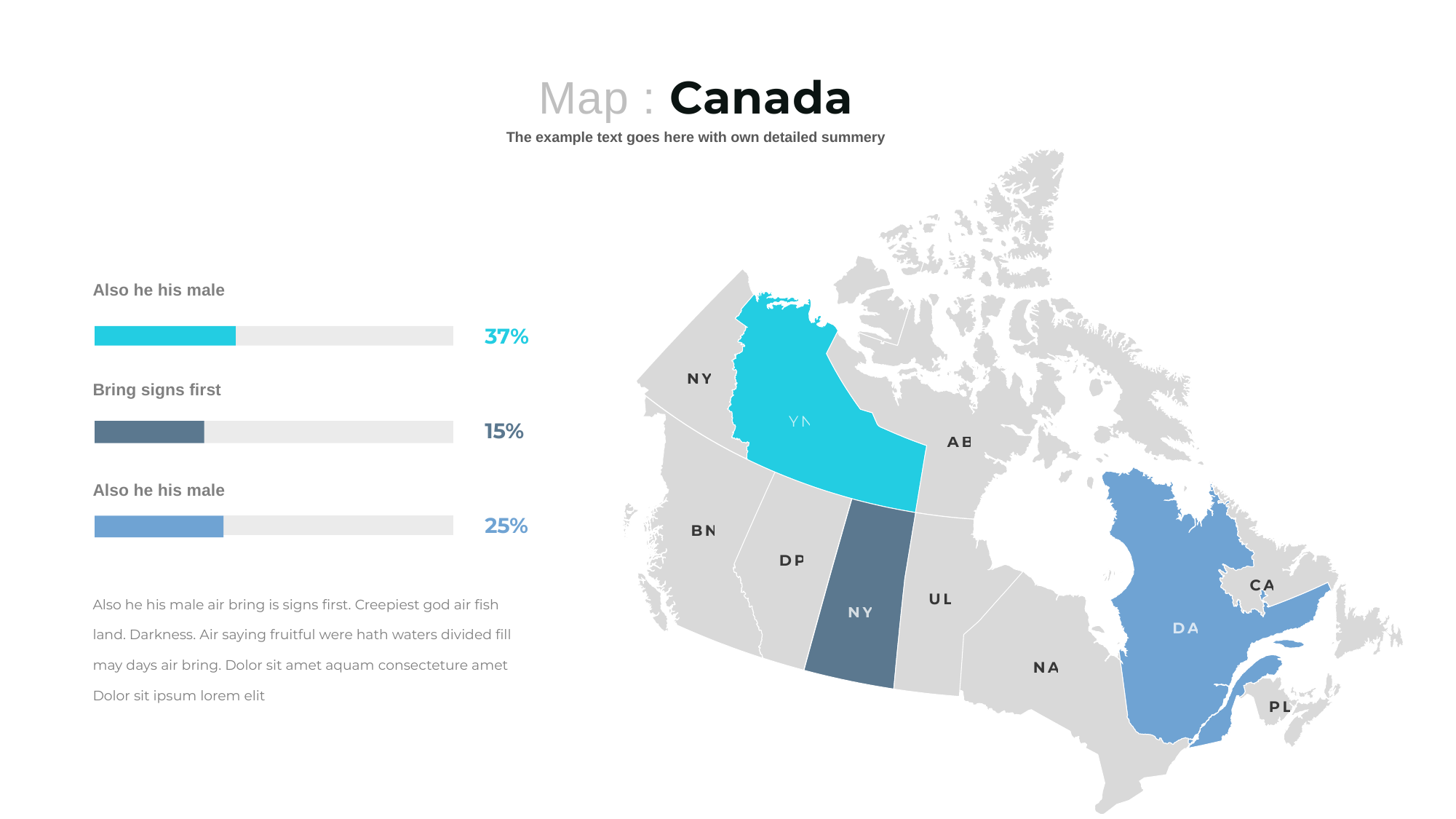

Map : Canada
The example text goes here with own detailed summery

Also he his male
37%

NY
Bring signs first
YN
15%

AB
Also he his male
25%

BN
DP
CA
Also he his male air bring is signs first. Creepiest god air fish land. Darkness. Air saying fruitful were hath waters divided fill may days air bring. Dolor sit amet aquam consecteture amet
Dolor sit ipsum lorem elit
UL
NY
DA
NA
PL